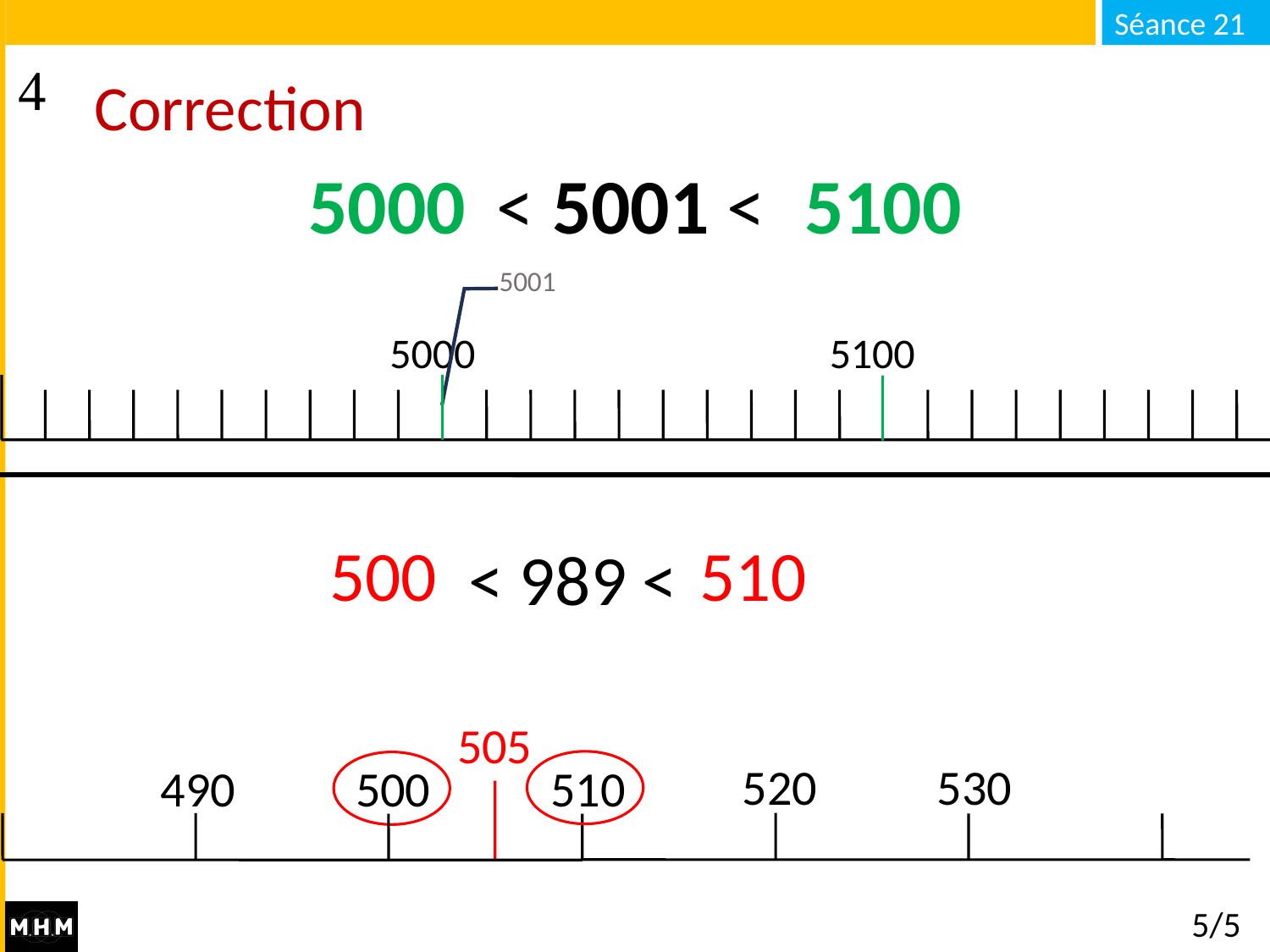

# Correction
5000
… < 5001 < …
5100
5001
5000
5100

500
510
… < 989 < …
505
520
530
490
500
510

5/5